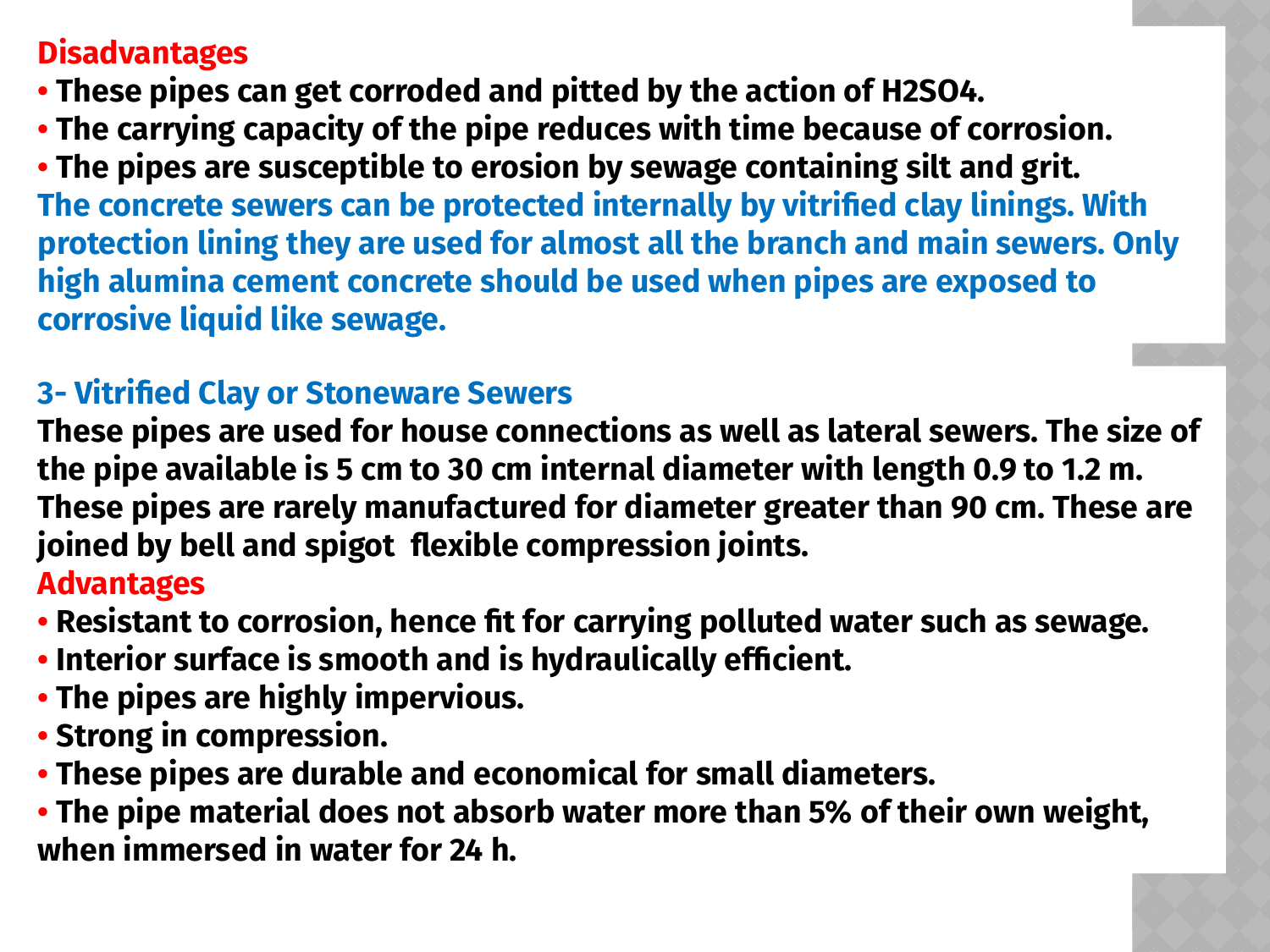

Disadvantages
• These pipes can get corroded and pitted by the action of H2SO4.
• The carrying capacity of the pipe reduces with time because of corrosion.
• The pipes are susceptible to erosion by sewage containing silt and grit.
The concrete sewers can be protected internally by vitrified clay linings. With protection lining they are used for almost all the branch and main sewers. Only high alumina cement concrete should be used when pipes are exposed to corrosive liquid like sewage.
3- Vitrified Clay or Stoneware Sewers
These pipes are used for house connections as well as lateral sewers. The size of the pipe available is 5 cm to 30 cm internal diameter with length 0.9 to 1.2 m. These pipes are rarely manufactured for diameter greater than 90 cm. These are  joined by bell and spigot  flexible compression joints.
Advantages
• Resistant to corrosion, hence fit for carrying polluted water such as sewage.
• Interior surface is smooth and is hydraulically efficient.
• The pipes are highly impervious.
• Strong in compression.
• These pipes are durable and economical for small diameters.
• The pipe material does not absorb water more than 5% of their own weight, when immersed in water for 24 h.